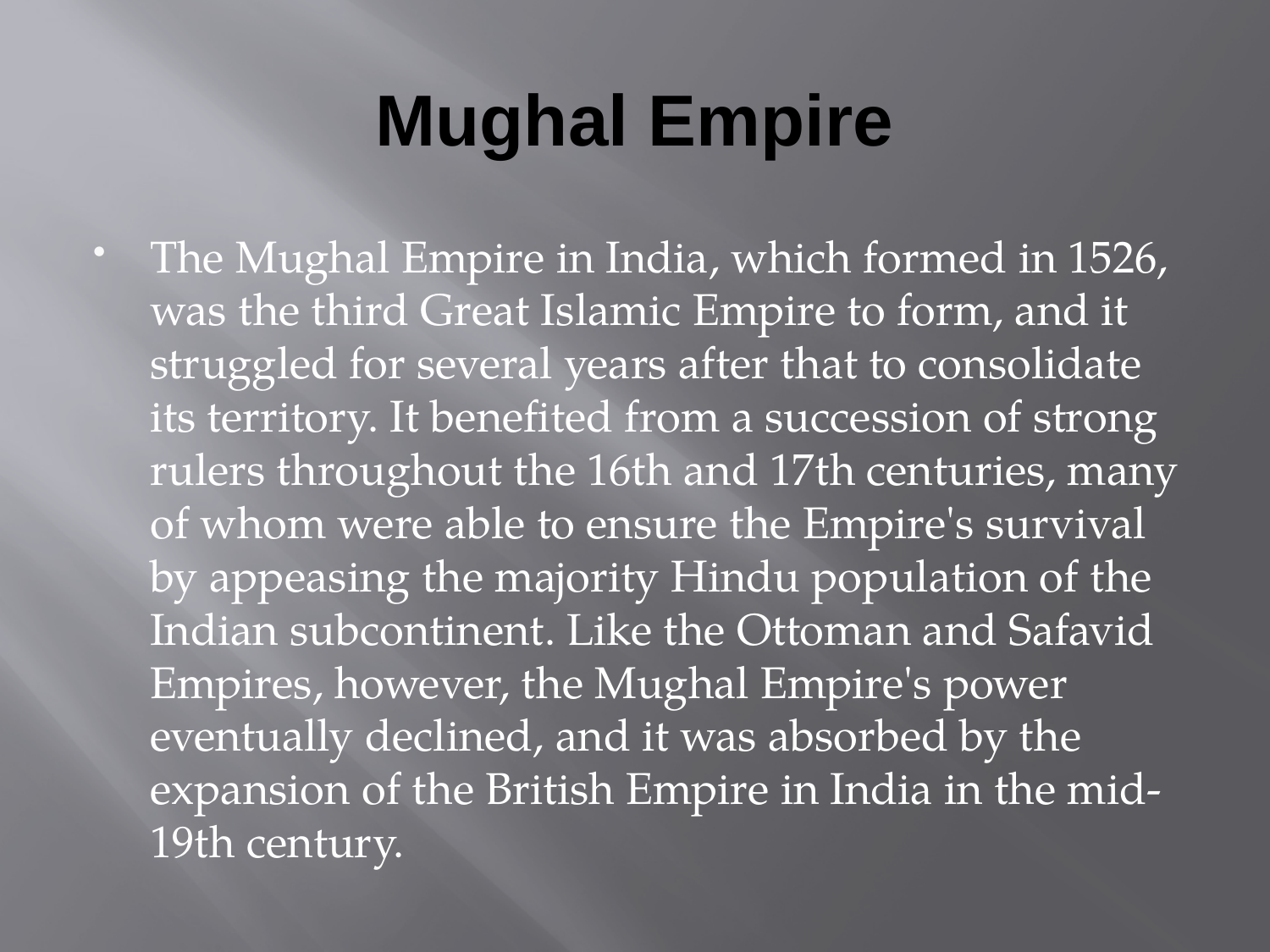

# Mughal Empire
The Mughal Empire in India, which formed in 1526, was the third Great Islamic Empire to form, and it struggled for several years after that to consolidate its territory. It benefited from a succession of strong rulers throughout the 16th and 17th centuries, many of whom were able to ensure the Empire's survival by appeasing the majority Hindu population of the Indian subcontinent. Like the Ottoman and Safavid Empires, however, the Mughal Empire's power eventually declined, and it was absorbed by the expansion of the British Empire in India in the mid-19th century.